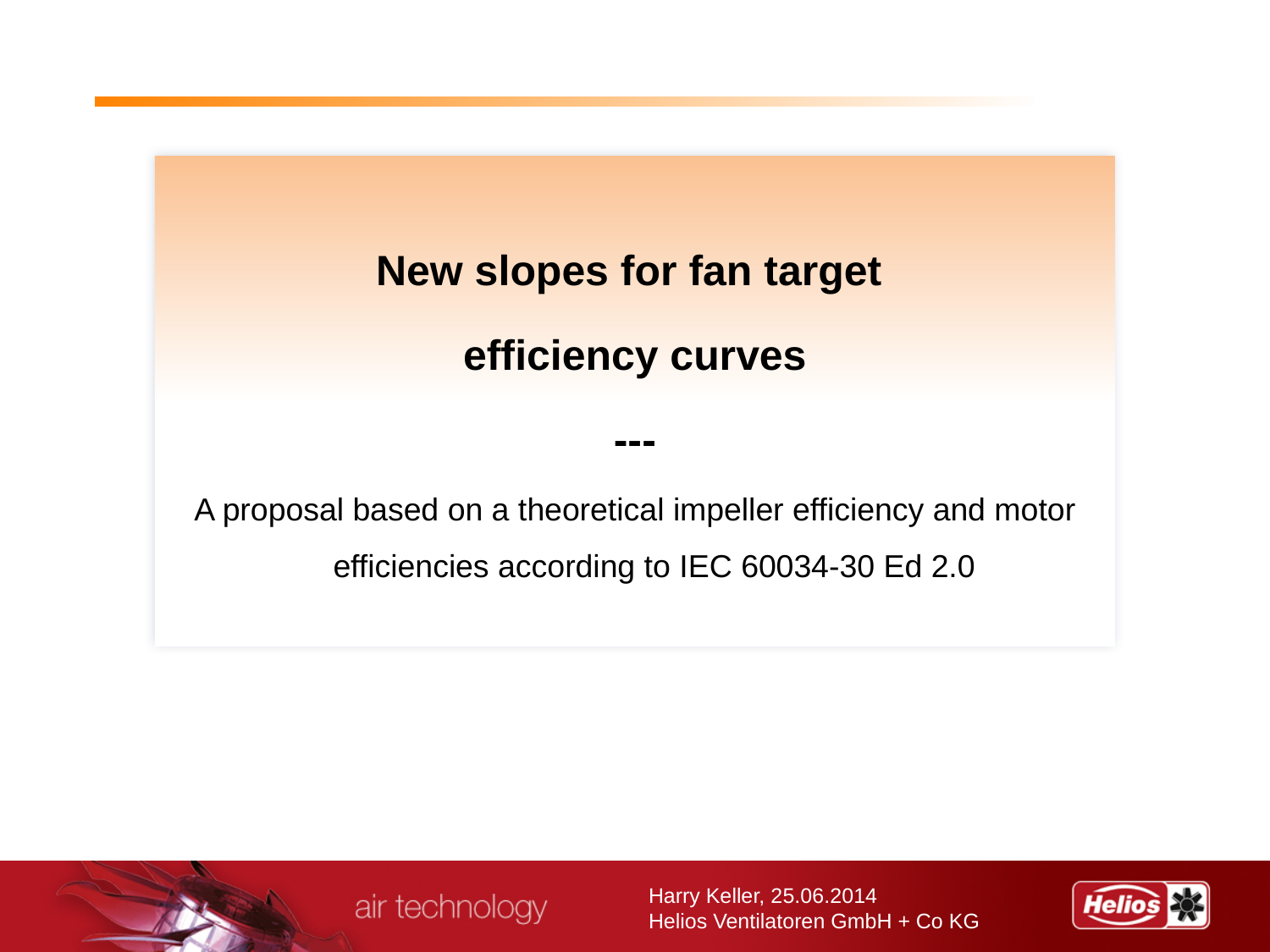

New slopes for fan target
efficiency curves
---
A proposal based on a theoretical impeller efficiency and motor efficiencies according to IEC 60034-30 Ed 2.0